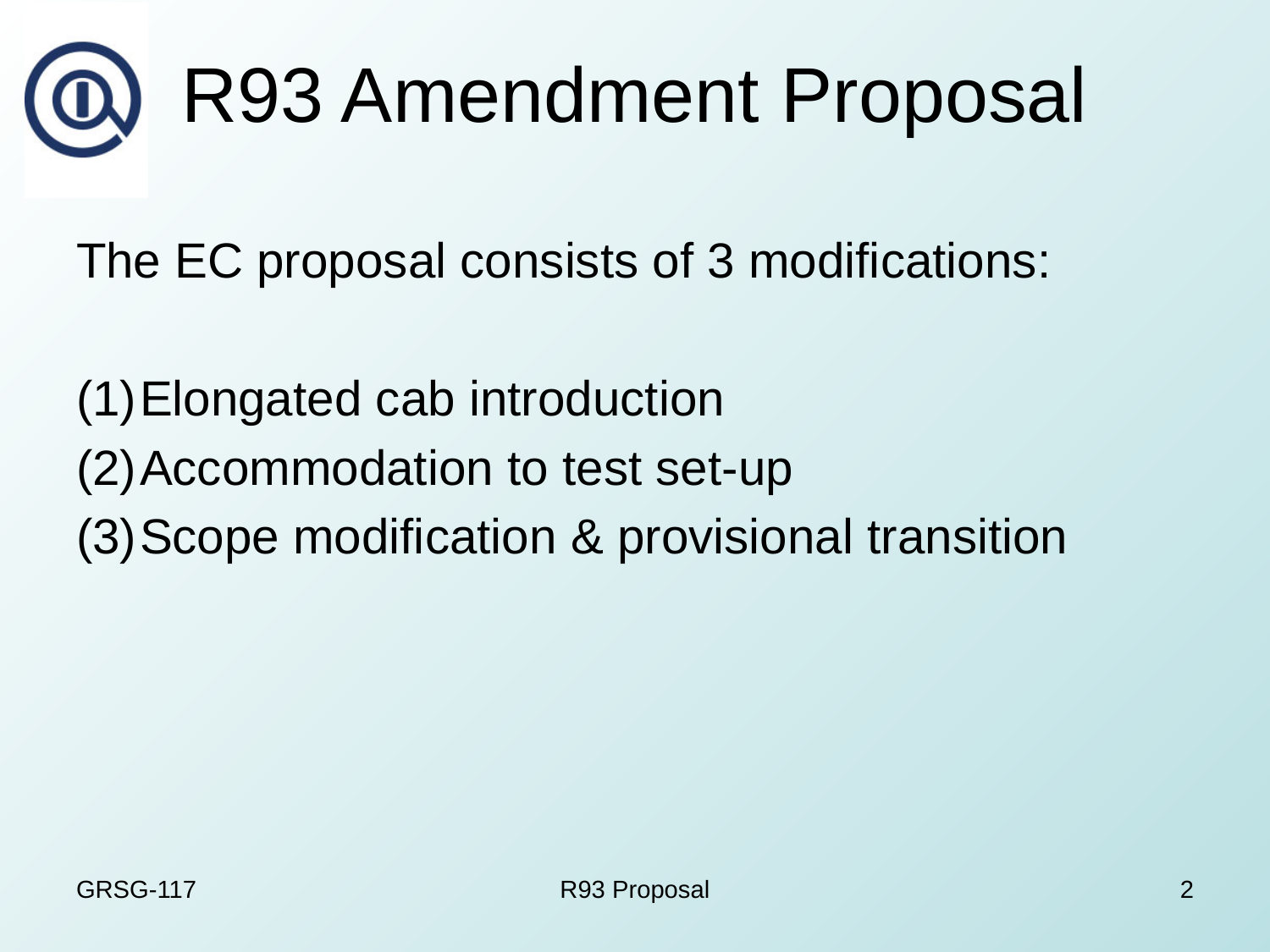

# R93 Amendment Proposal
The EC proposal consists of 3 modifications:

Elongated cab introduction
Accommodation to test set-up
Scope modification & provisional transition

GRSG-117
R93 Proposal
2